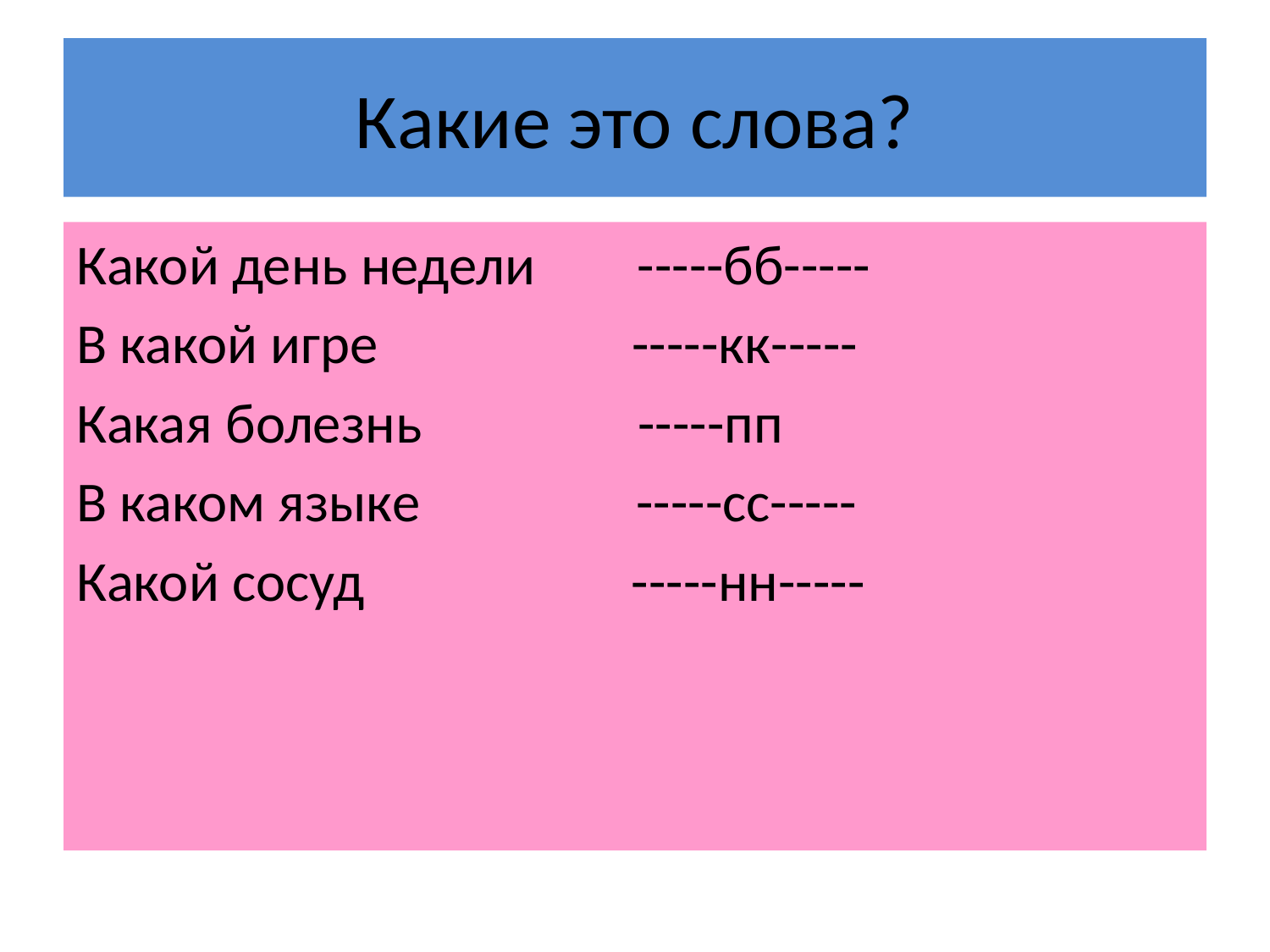

# Какие это слова?
Какой день недели        -----бб-----
В какой игре                    -----кк-----
Какая болезнь                 -----пп
В каком языке                 -----сс-----
Какой сосуд                     -----нн-----